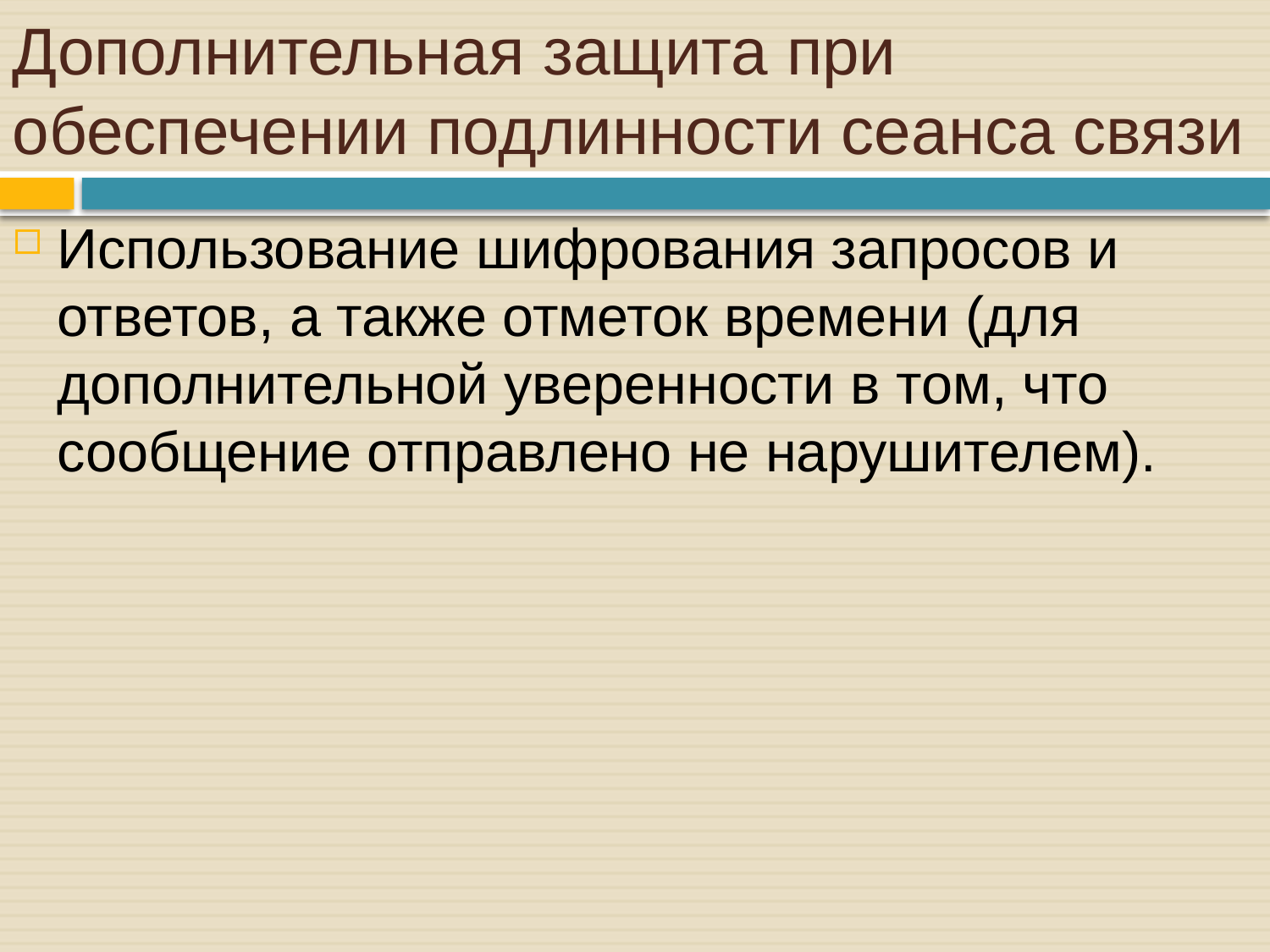

# Дополнительная защита при обеспечении подлинности сеанса связи
Использование шифрования запросов и ответов, а также отметок времени (для дополнительной уверенности в том, что сообщение отправлено не нарушителем).